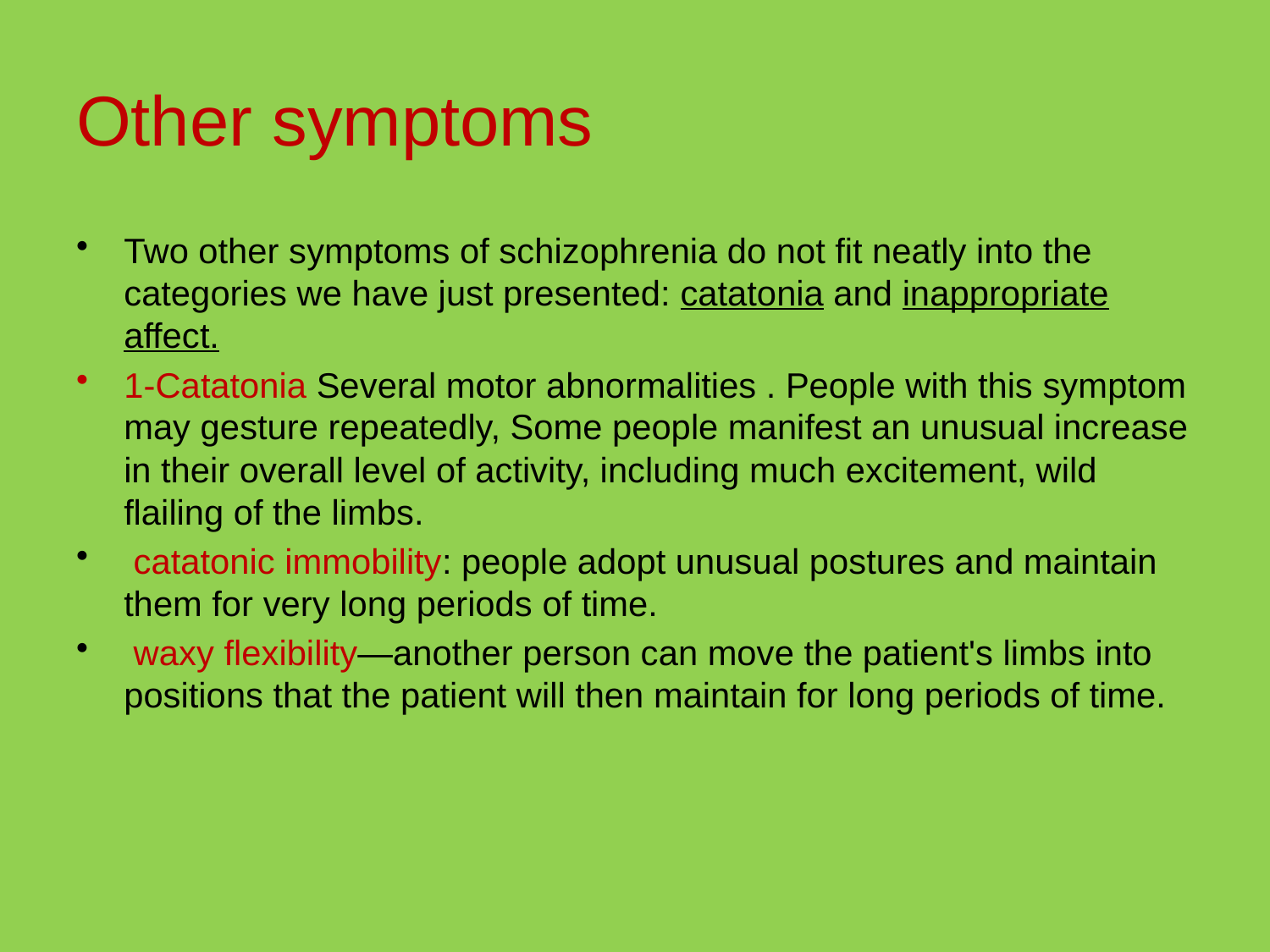

# Other symptoms
Two other symptoms of schizophrenia do not fit neatly into the categories we have just presented: catatonia and inappropriate affect.
1-Catatonia Several motor abnormalities . People with this symptom may gesture repeatedly, Some people manifest an unusual increase in their overall level of activity, including much excitement, wild flailing of the limbs.
 catatonic immobility: people adopt unusual postures and maintain them for very long periods of time.
 waxy flexibility—another person can move the patient's limbs into positions that the patient will then maintain for long periods of time.